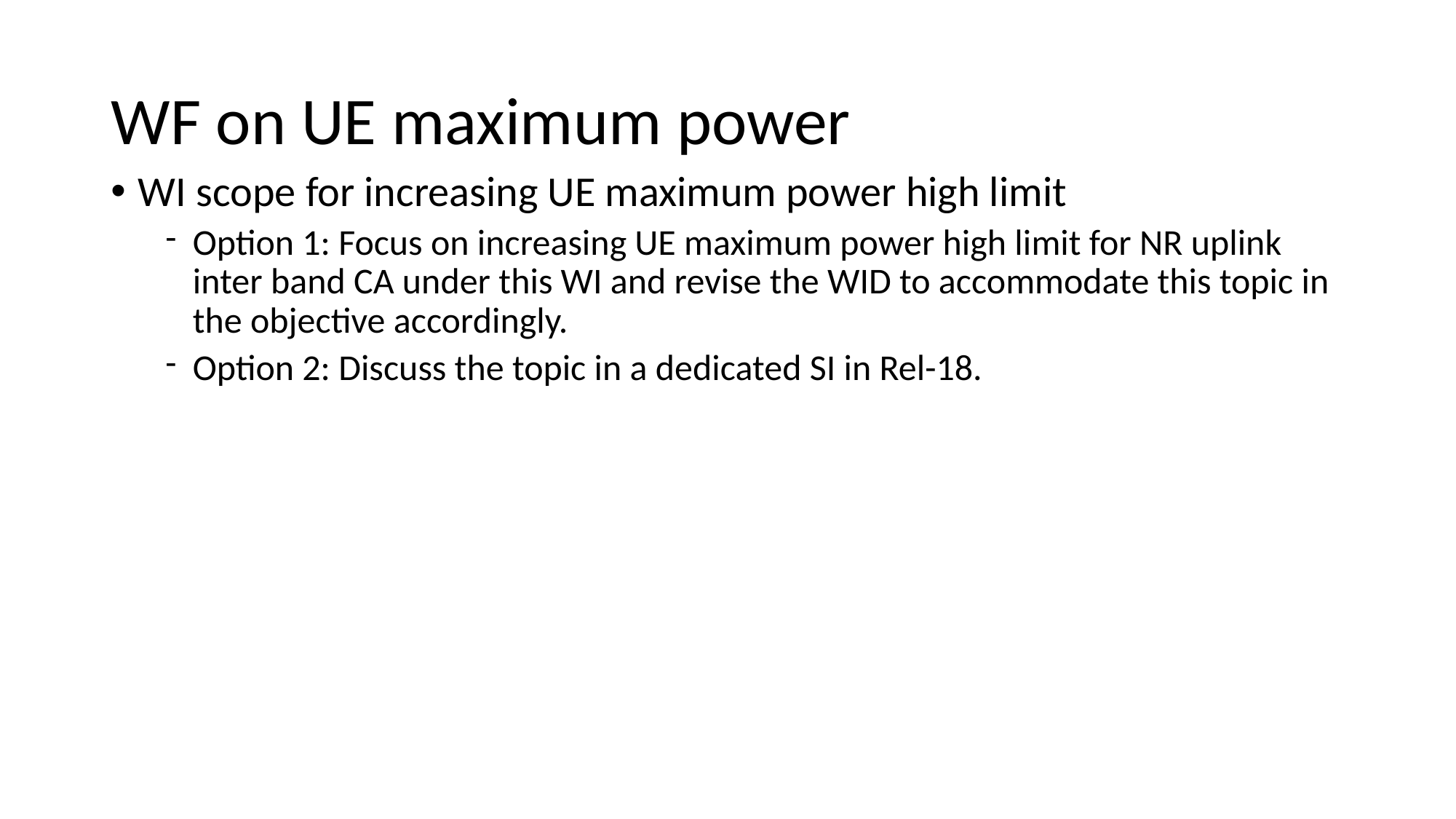

# WF on UE maximum power
WI scope for increasing UE maximum power high limit
Option 1: Focus on increasing UE maximum power high limit for NR uplink inter band CA under this WI and revise the WID to accommodate this topic in the objective accordingly.
Option 2: Discuss the topic in a dedicated SI in Rel-18.